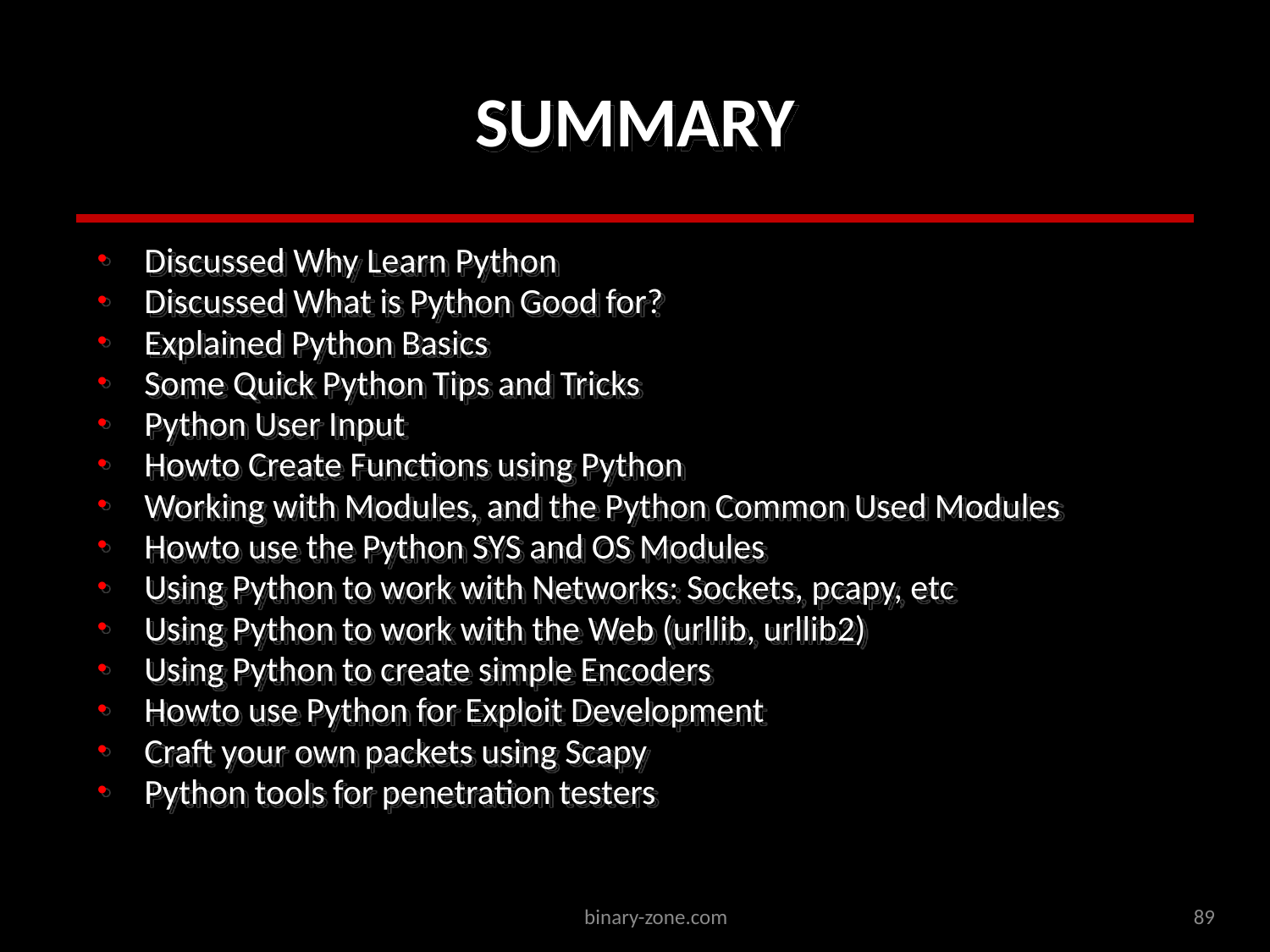

# SUMMARY
Discussed Why Learn Python
Discussed What is Python Good for?
Explained Python Basics
Some Quick Python Tips and Tricks
Python User Input
Howto Create Functions using Python
Working with Modules, and the Python Common Used Modules
Howto use the Python SYS and OS Modules
Using Python to work with Networks: Sockets, pcapy, etc
Using Python to work with the Web (urllib, urllib2)
Using Python to create simple Encoders
Howto use Python for Exploit Development
Craft your own packets using Scapy
Python tools for penetration testers